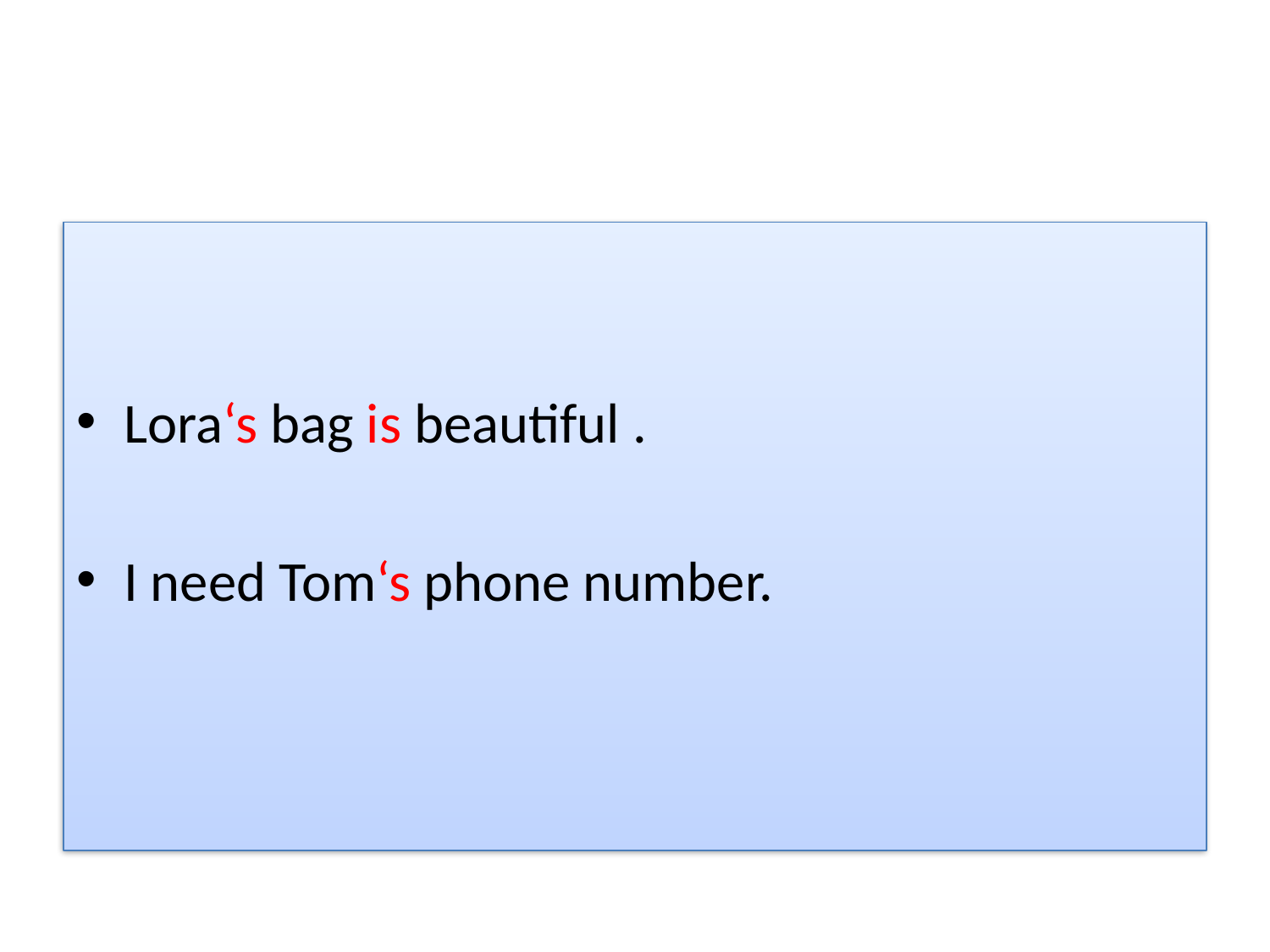

Lora‘s bag is beautiful .

I need Tom‘s phone number.